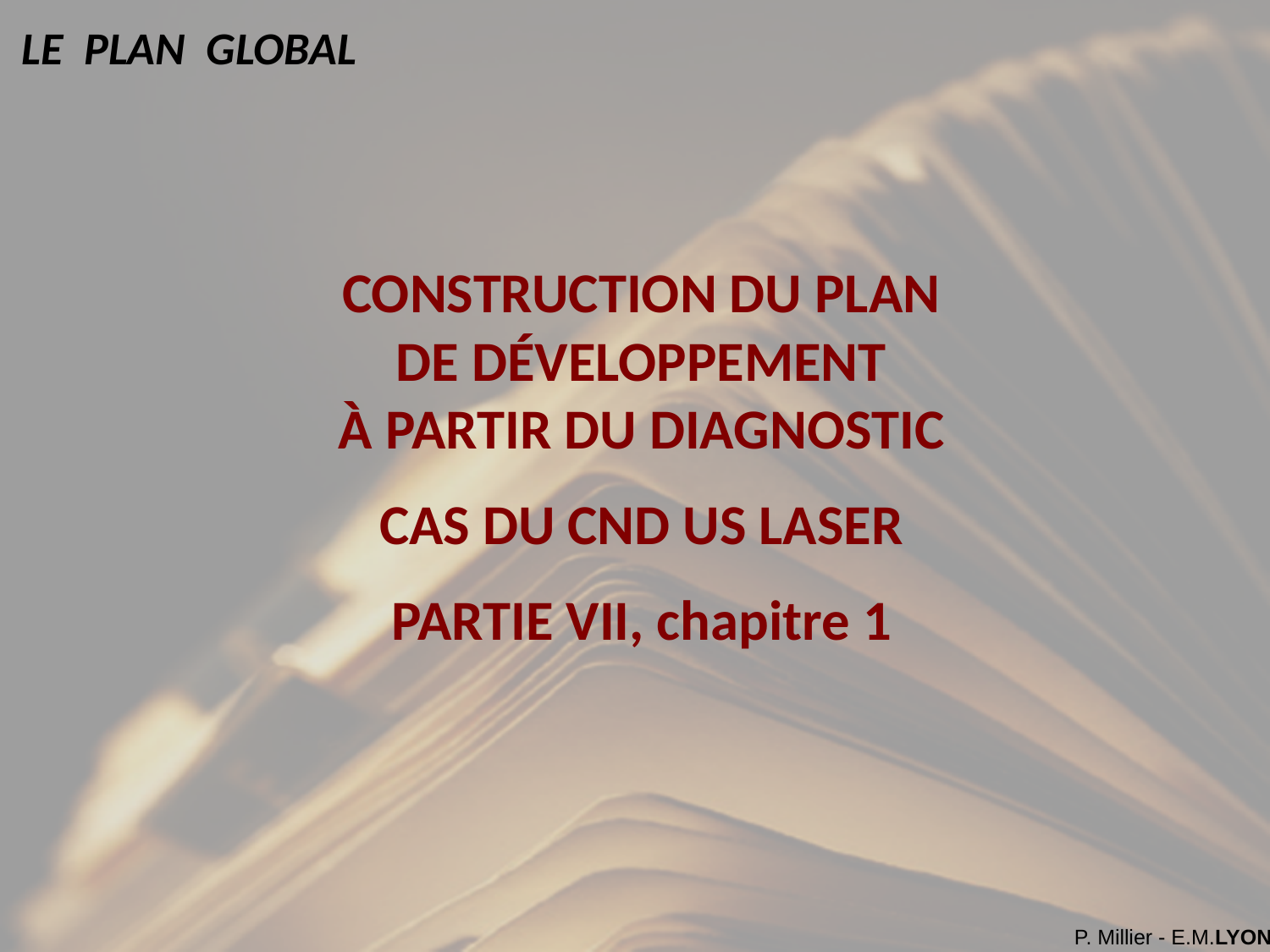

LE  PLAN  GLOBAL
CONSTRUCTION DU PLAN
DE DÉVELOPPEMENT
À PARTIR DU DIAGNOSTIC
CAS DU CND US LASER
PARTIE VII, chapitre 1